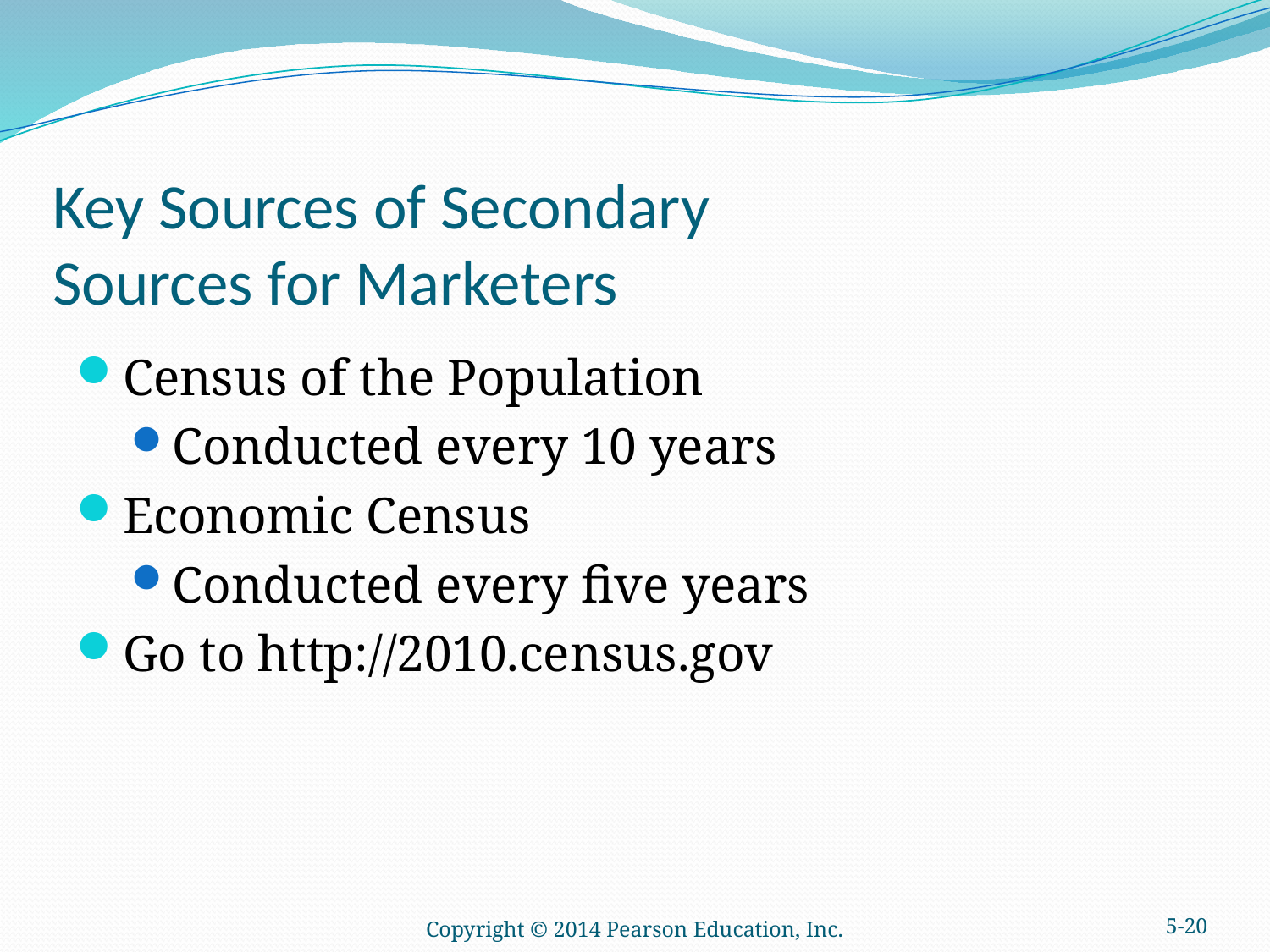

# Key Sources of Secondary Sources for Marketers
Census of the Population
Conducted every 10 years
Economic Census
Conducted every five years
Go to http://2010.census.gov